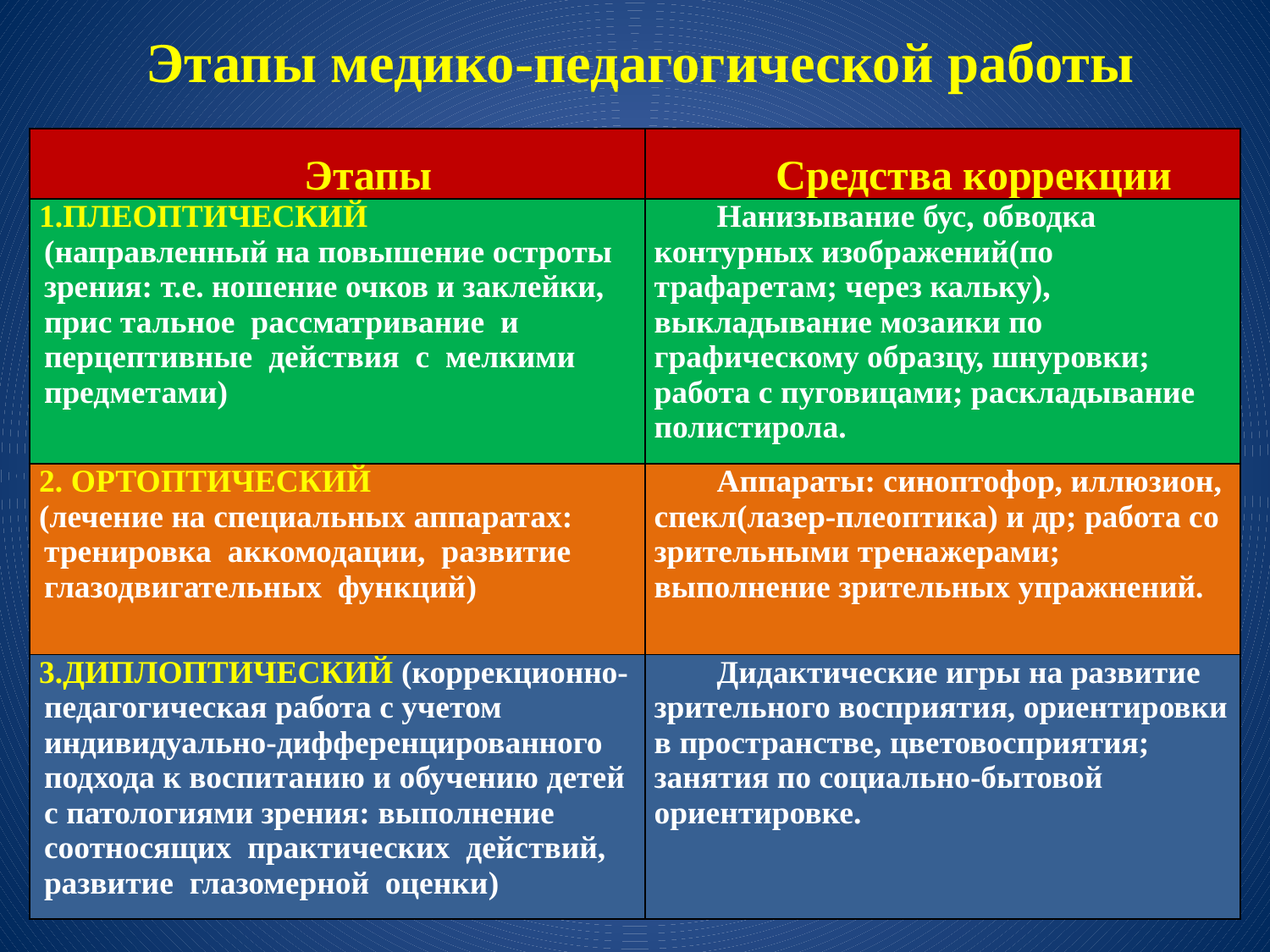

Этапы медико-педагогической работы
| Этапы | Средства коррекции |
| --- | --- |
| ПЛЕОПТИЧЕСКИЙ (направленный на повышение остроты зрения: т.е. ношение очков и заклейки, прис тальное рассматривание и перцептивные действия с мелкими предметами) | Нанизывание бус, обводка контурных изображений(по трафаретам; через кальку), выкладывание мозаики по графическому образцу, шнуровки; работа с пуговицами; раскладывание полистирола. |
| 2. ОРТОПТИЧЕСКИЙ (лечение на специальных аппаратах: тренировка аккомодации, развитие глазодвигательных функций) | Аппараты: синоптофор, иллюзион, спекл(лазер-плеоптика) и др; работа со зрительными тренажерами; выполнение зрительных упражнений. |
| 3.ДИПЛОПТИЧЕСКИЙ (коррекционно-педагогическая работа с учетом индивидуально-дифференцированного подхода к воспитанию и обучению детей с патологиями зрения: выполнение соотносящих практических действий, развитие глазомерной оценки) | Дидактические игры на развитие зрительного восприятия, ориентировки в пространстве, цветовосприятия; занятия по социально-бытовой ориентировке. |